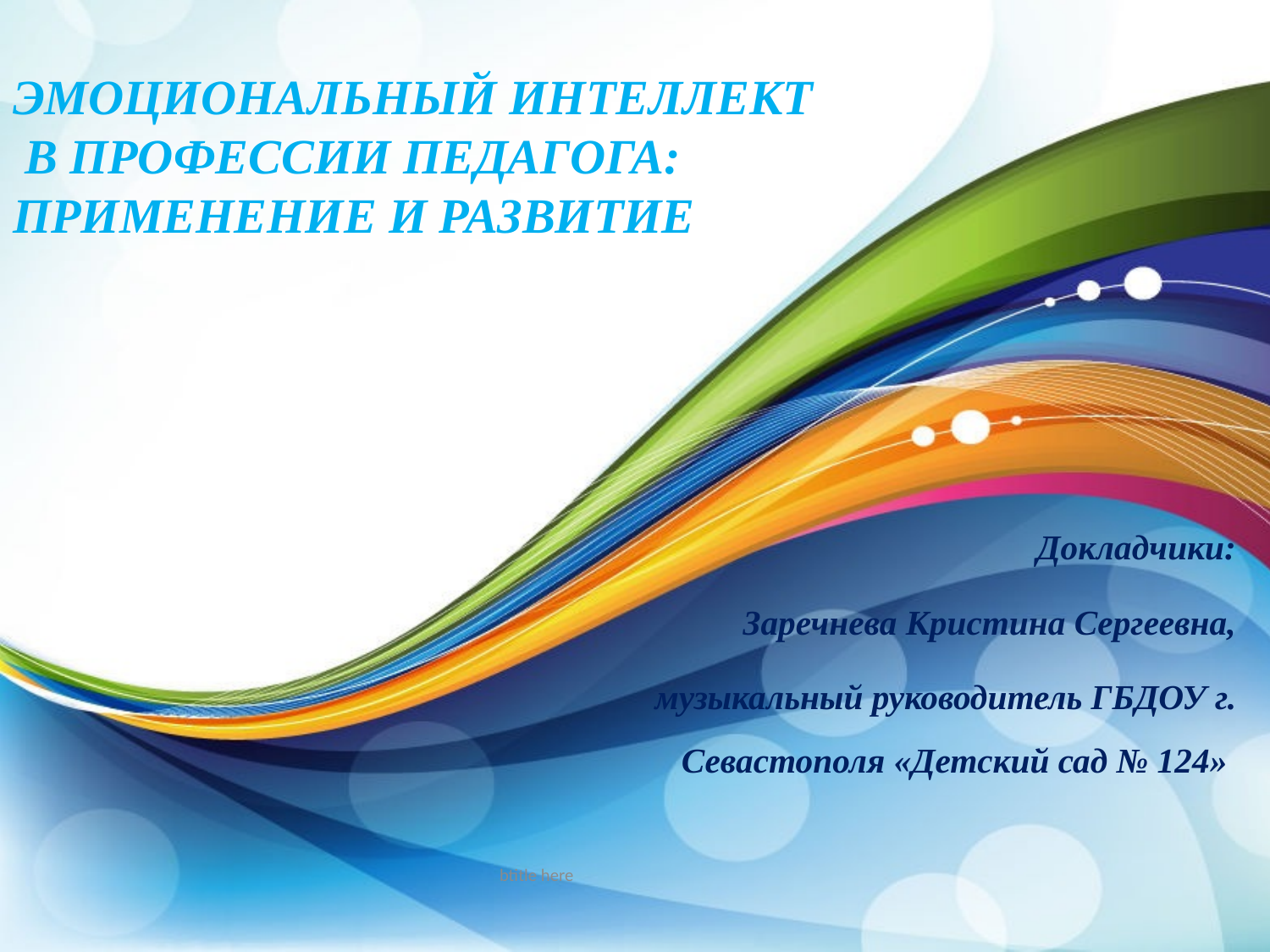

# ЭМОЦИОНАЛЬНЫЙ ИНТЕЛЛЕКТ В ПРОФЕССИИ ПЕДАГОГА: ПРИМЕНЕНИЕ И РАЗВИТИЕ
Докладчики:
Заречнева Кристина Сергеевна,
музыкальный руководитель ГБДОУ г. Севастополя «Детский сад № 124»

btitle here